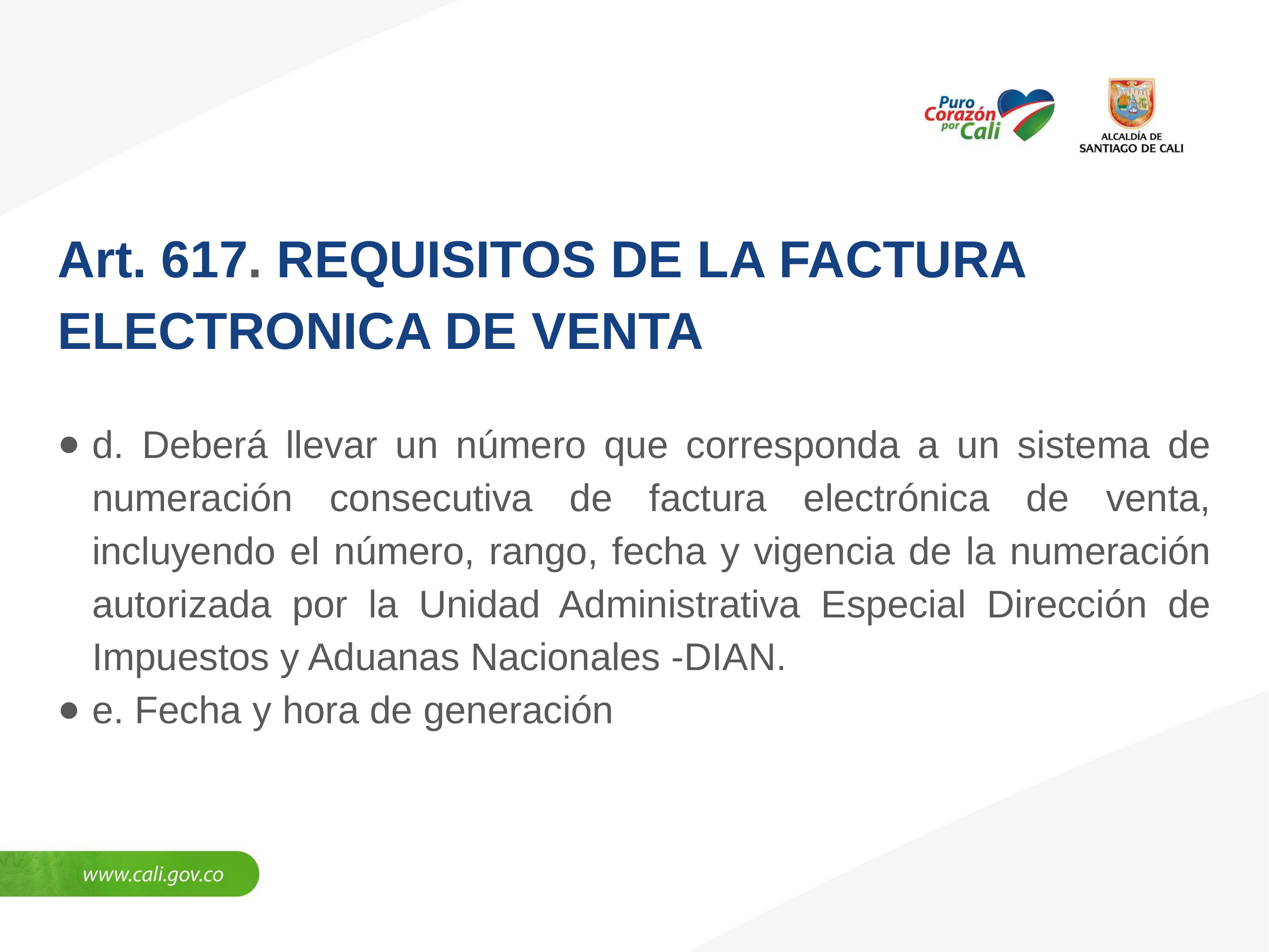

Art. 617. REQUISITOS DE LA FACTURA ELECTRONICA DE VENTA

d. Deberá llevar un número que corresponda a un sistema de numeración consecutiva de factura electrónica de venta, incluyendo el número, rango, fecha y vigencia de la numeración autorizada por la Unidad Administrativa Especial Dirección de Impuestos y Aduanas Nacionales -DIAN.
e. Fecha y hora de generación